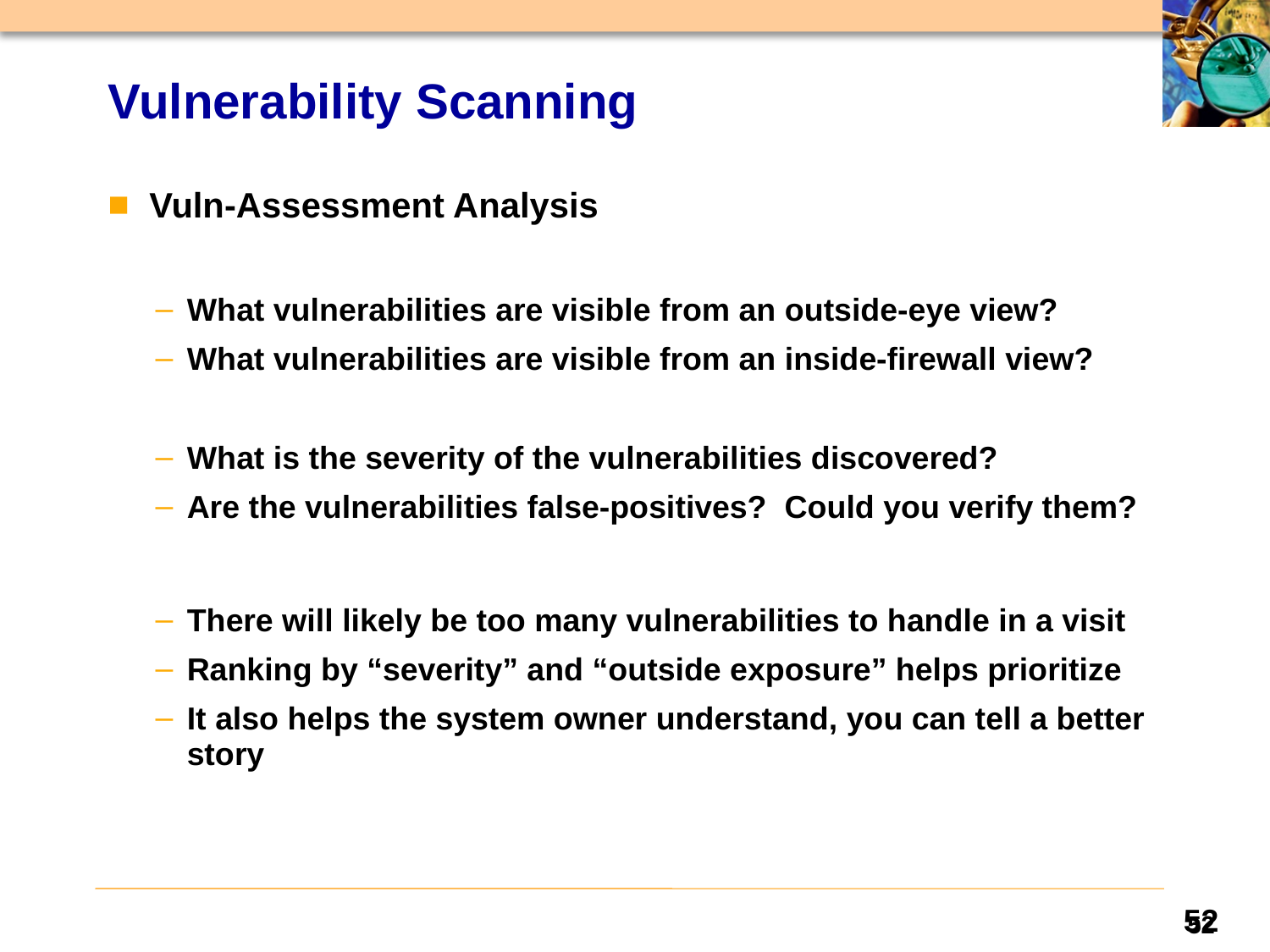

# Vulnerability Scanning
 Vuln-Assessment Analysis

What vulnerabilities are visible from an outside-eye view?
What vulnerabilities are visible from an inside-firewall view?

What is the severity of the vulnerabilities discovered?
Are the vulnerabilities false-positives?  Could you verify them?

There will likely be too many vulnerabilities to handle in a visit
Ranking by “severity” and “outside exposure” helps prioritize
It also helps the system owner understand, you can tell a better story
52